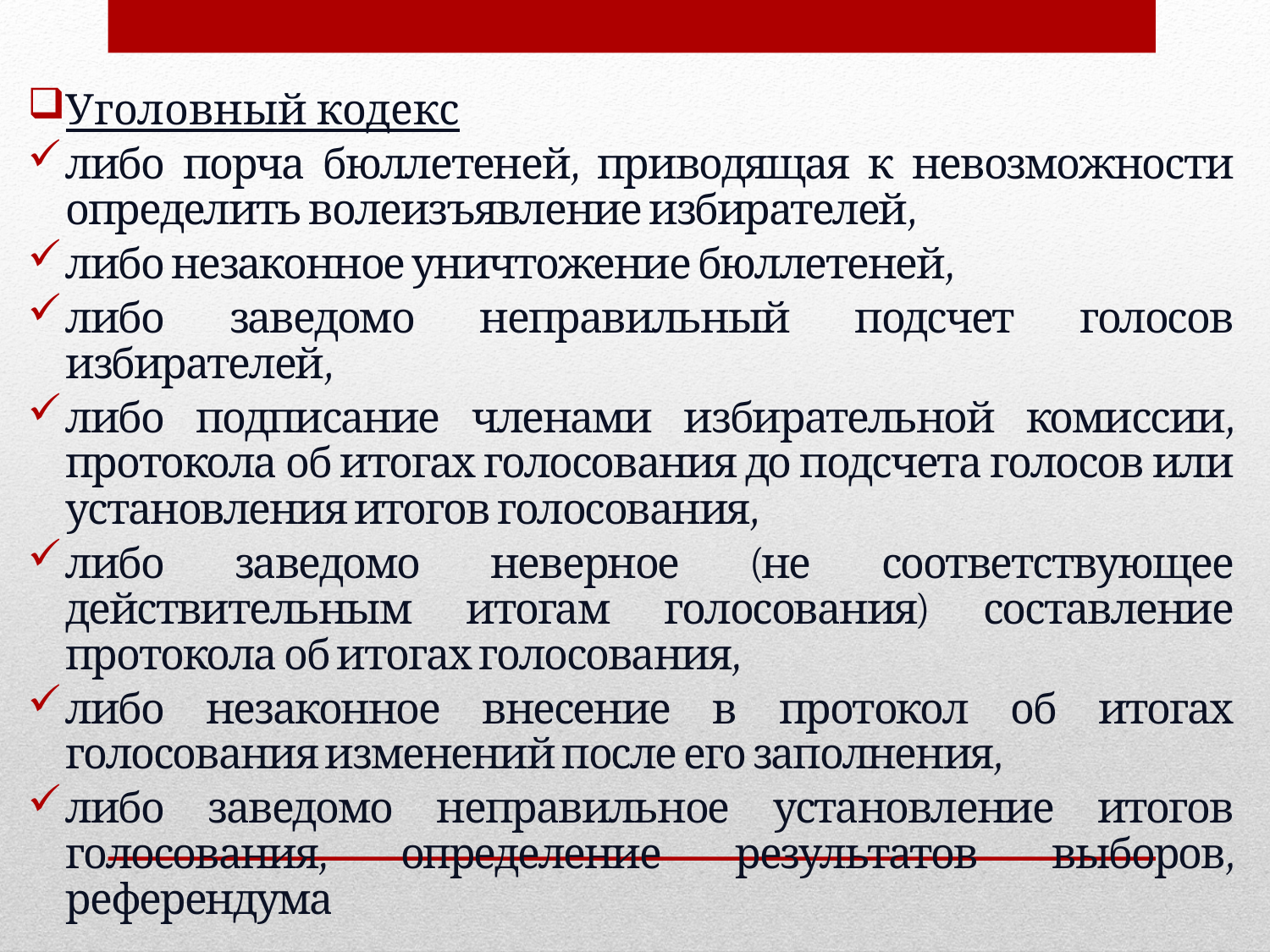

Уголовный кодекс
либо порча бюллетеней, приводящая к невозможности определить волеизъявление избирателей,
либо незаконное уничтожение бюллетеней,
либо заведомо неправильный подсчет голосов избирателей,
либо подписание членами избирательной комиссии, протокола об итогах голосования до подсчета голосов или установления итогов голосования,
либо заведомо неверное (не соответствующее действительным итогам голосования) составление протокола об итогах голосования,
либо незаконное внесение в протокол об итогах голосования изменений после его заполнения,
либо заведомо неправильное установление итогов голосования, определение результатов выборов, референдума